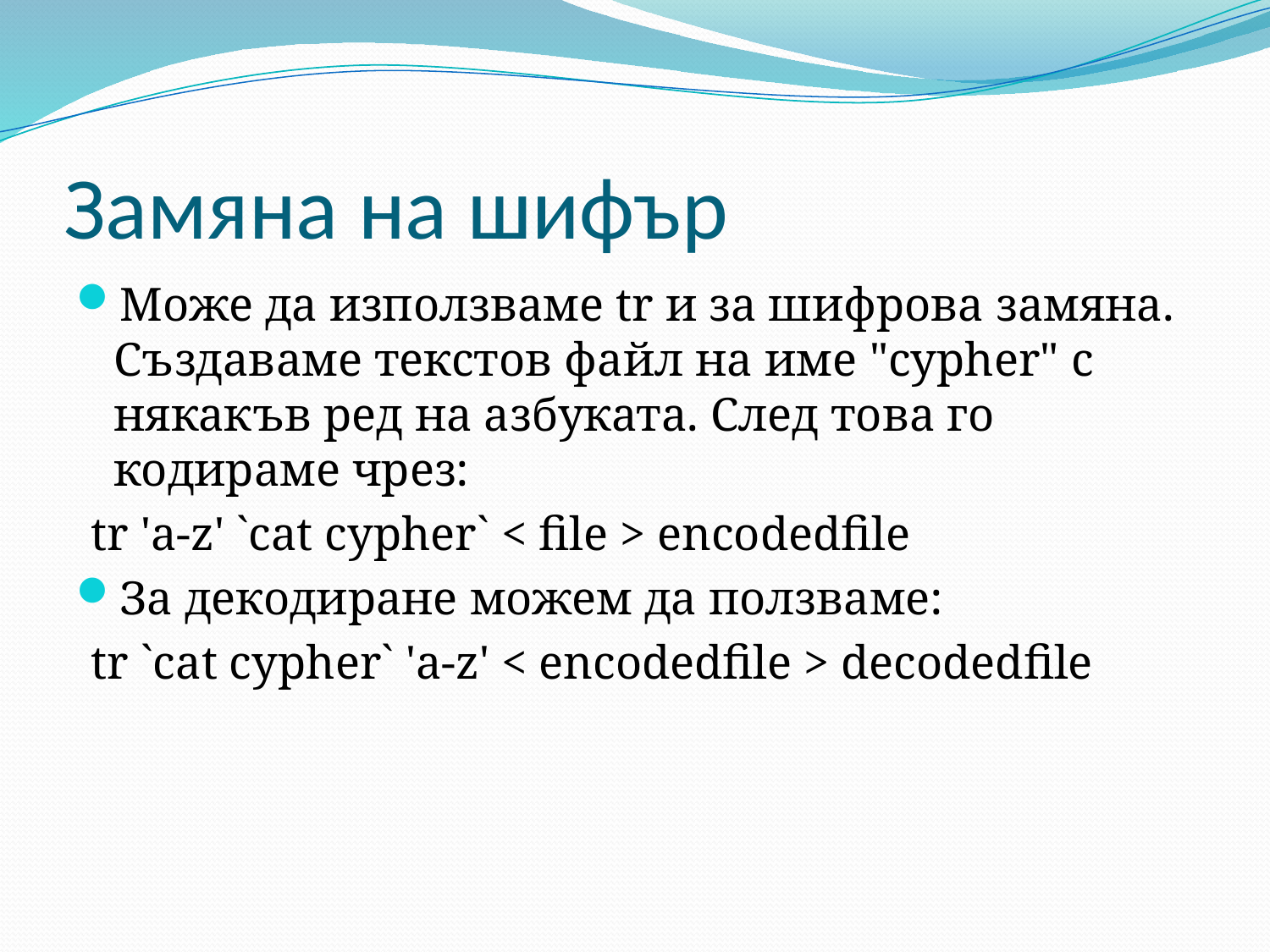

# Замяна на шифър
Може да използваме tr и за шифрова замяна. Създаваме текстов файл на име "cypher" с някакъв ред на азбуката. След това го кодираме чрез:
tr 'a-z' `cat cypher` < file > encodedfile
За декодиране можем да ползваме:
tr `cat cypher` 'a-z' < encodedfile > decodedfile